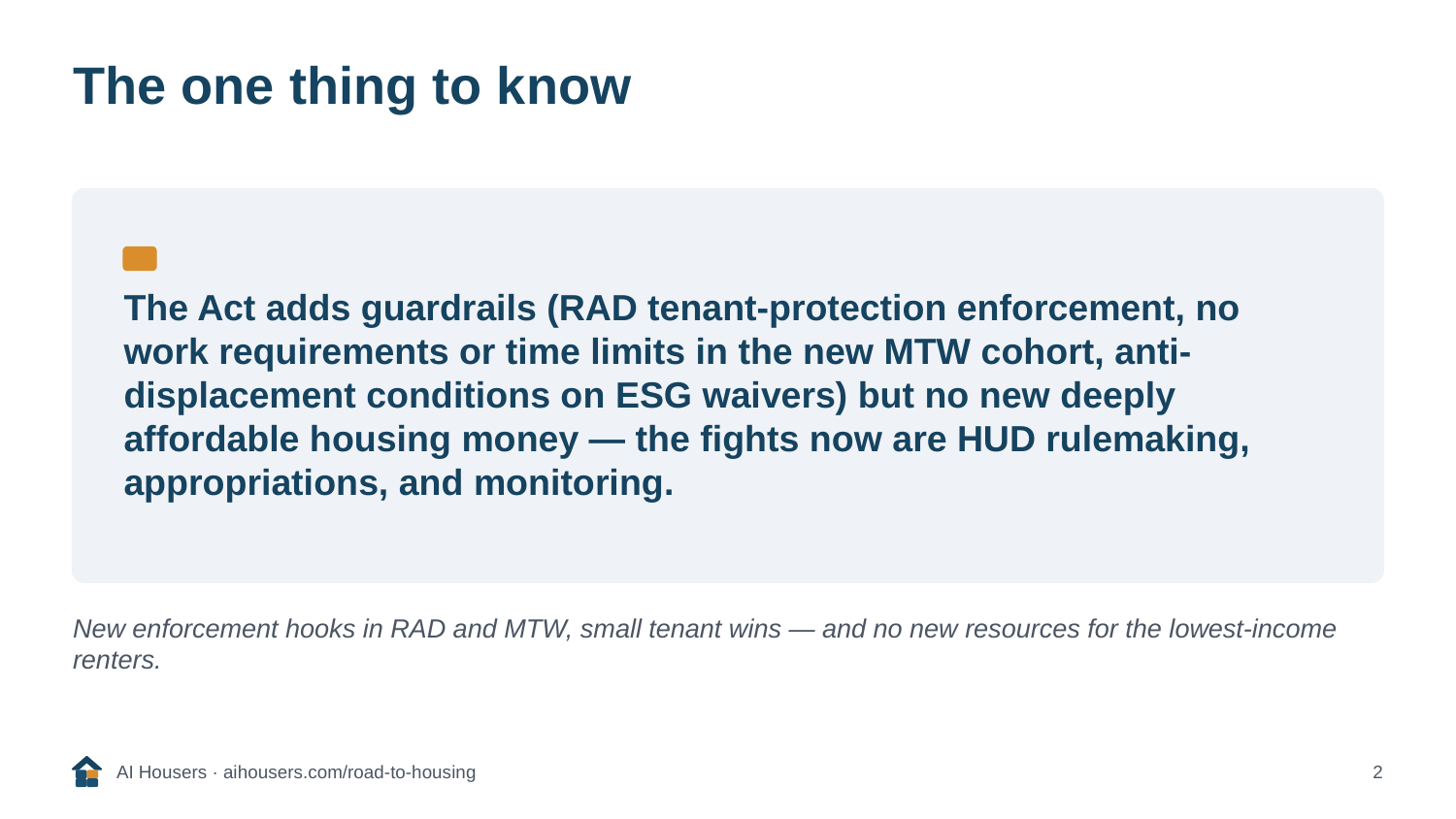

The one thing to know

The Act adds guardrails (RAD tenant-protection enforcement, no work requirements or time limits in the new MTW cohort, anti-displacement conditions on ESG waivers) but no new deeply affordable housing money — the fights now are HUD rulemaking, appropriations, and monitoring.
New enforcement hooks in RAD and MTW, small tenant wins — and no new resources for the lowest-income renters.
AI Housers · aihousers.com/road-to-housing
2